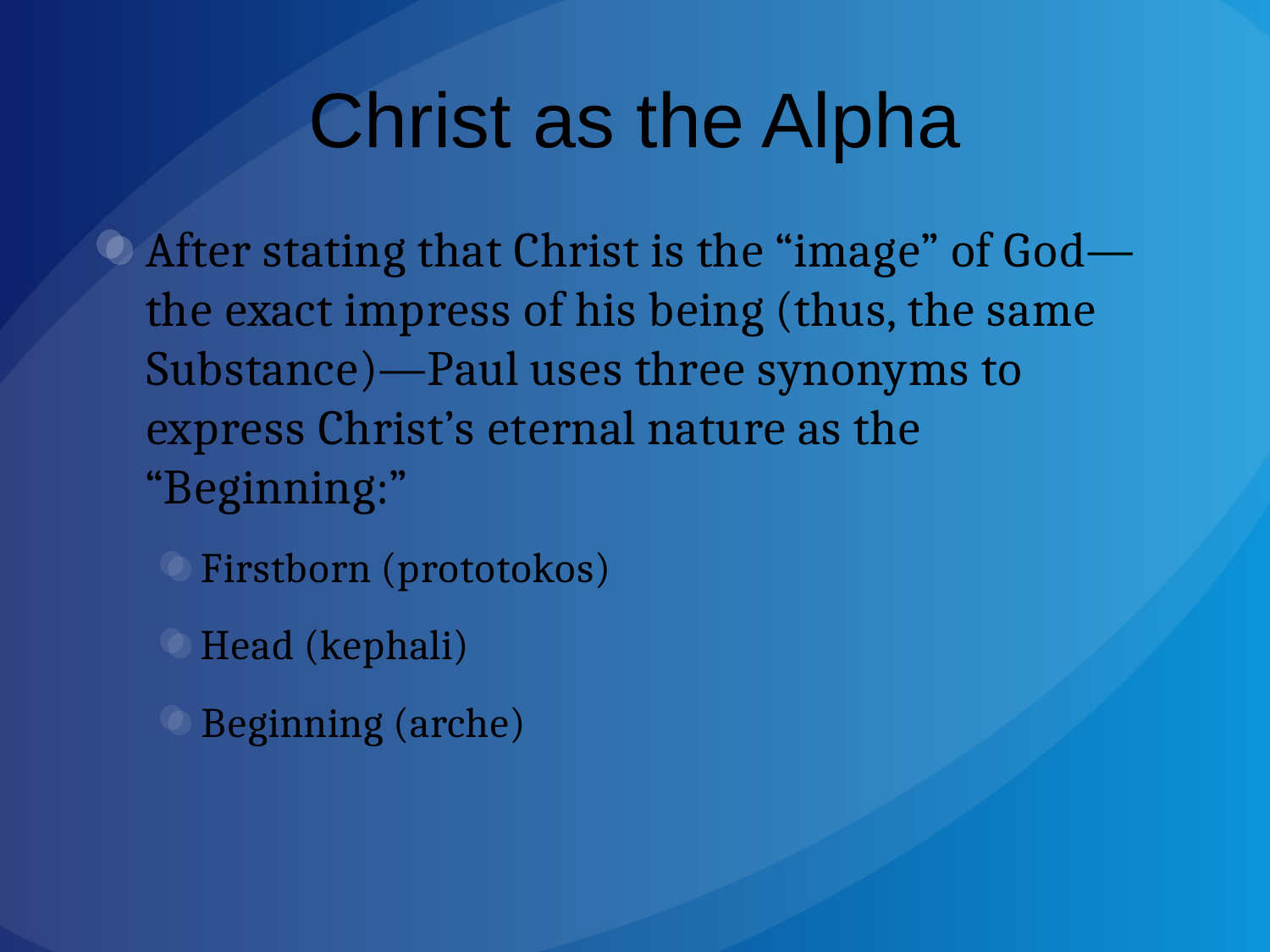

# Christ as the Alpha
After stating that Christ is the “image” of God—the exact impress of his being (thus, the same Substance)—Paul uses three synonyms to express Christ’s eternal nature as the “Beginning:”
Firstborn (prototokos)
Head (kephali)
Beginning (arche)